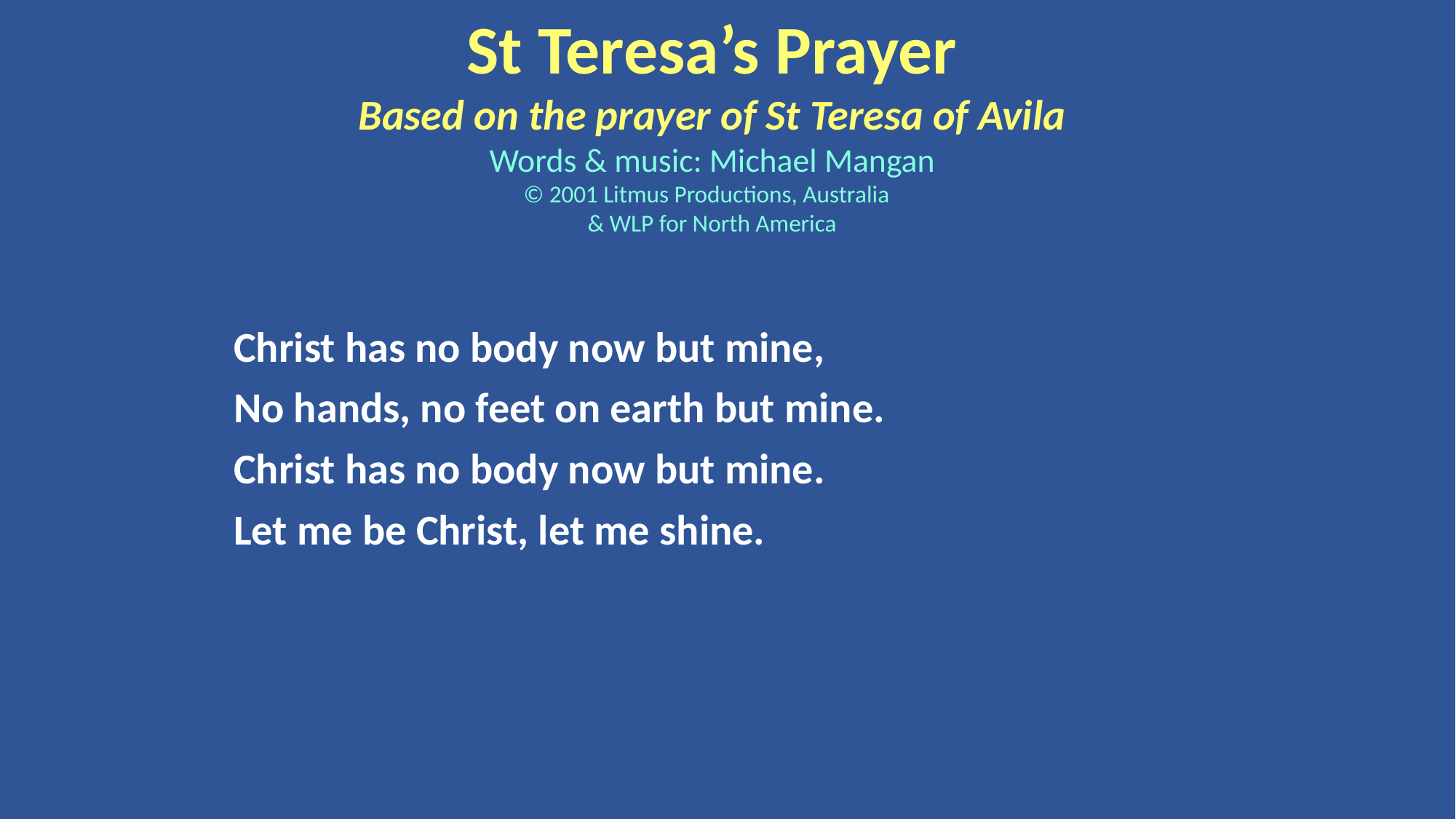

St Teresa’s Prayer
Based on the prayer of St Teresa of Avila
Words & music: Michael Mangan
© 2001 Litmus Productions, Australia
& WLP for North America
Christ has no body now but mine,
No hands, no feet on earth but mine.
Christ has no body now but mine.
Let me be Christ, let me shine.